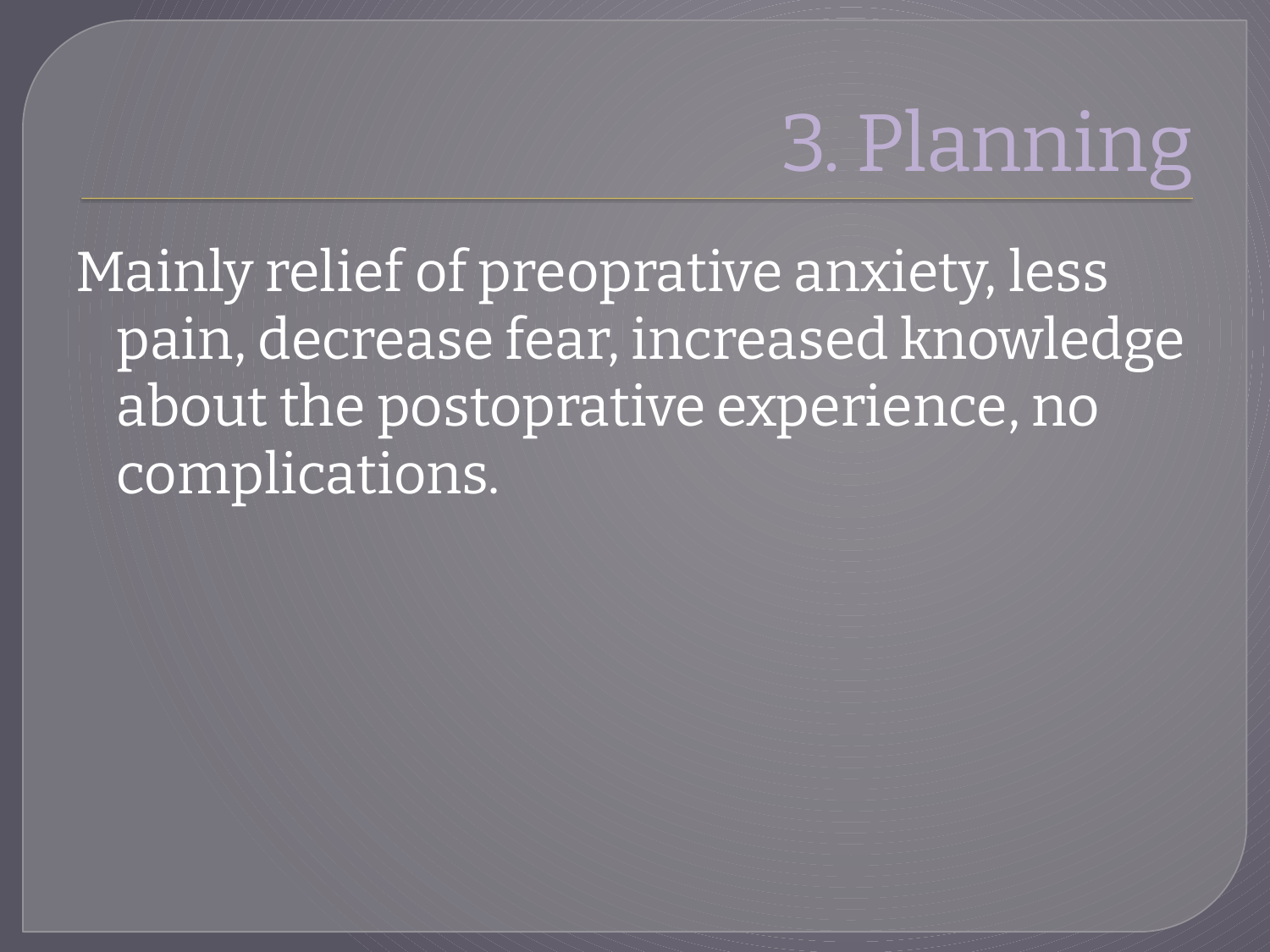

# 3. Planning
Mainly relief of preoprative anxiety, less pain, decrease fear, increased knowledge about the postoprative experience, no complications.